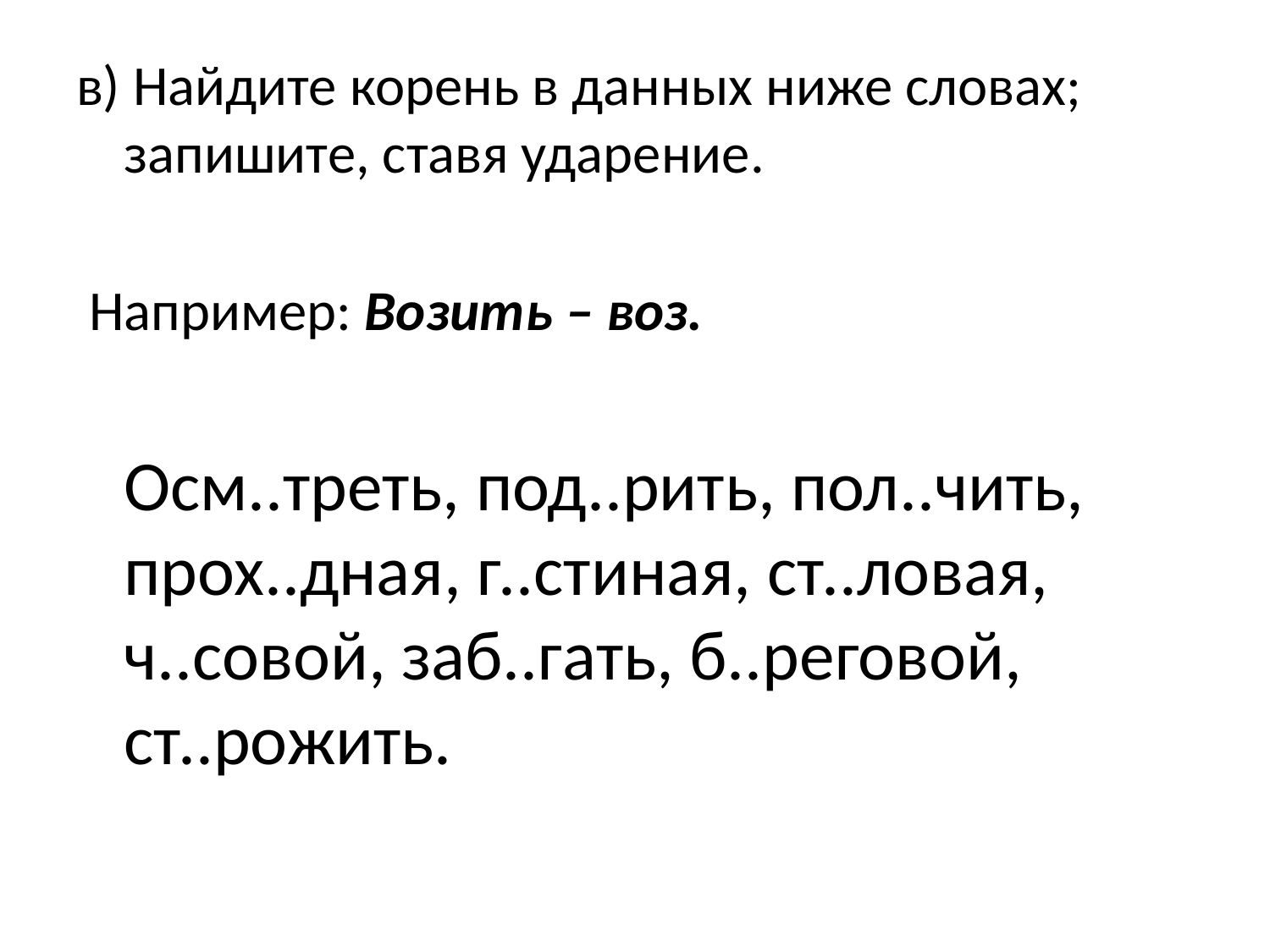

в) Найдите корень в данных ниже словах; запишите, ставя ударение.

 Например: Возить – воз.
Осм..треть, под..рить, пол..чить, прох..дная, г..стиная, ст..ловая, ч..совой, заб..гать, б..реговой, ст..рожить.